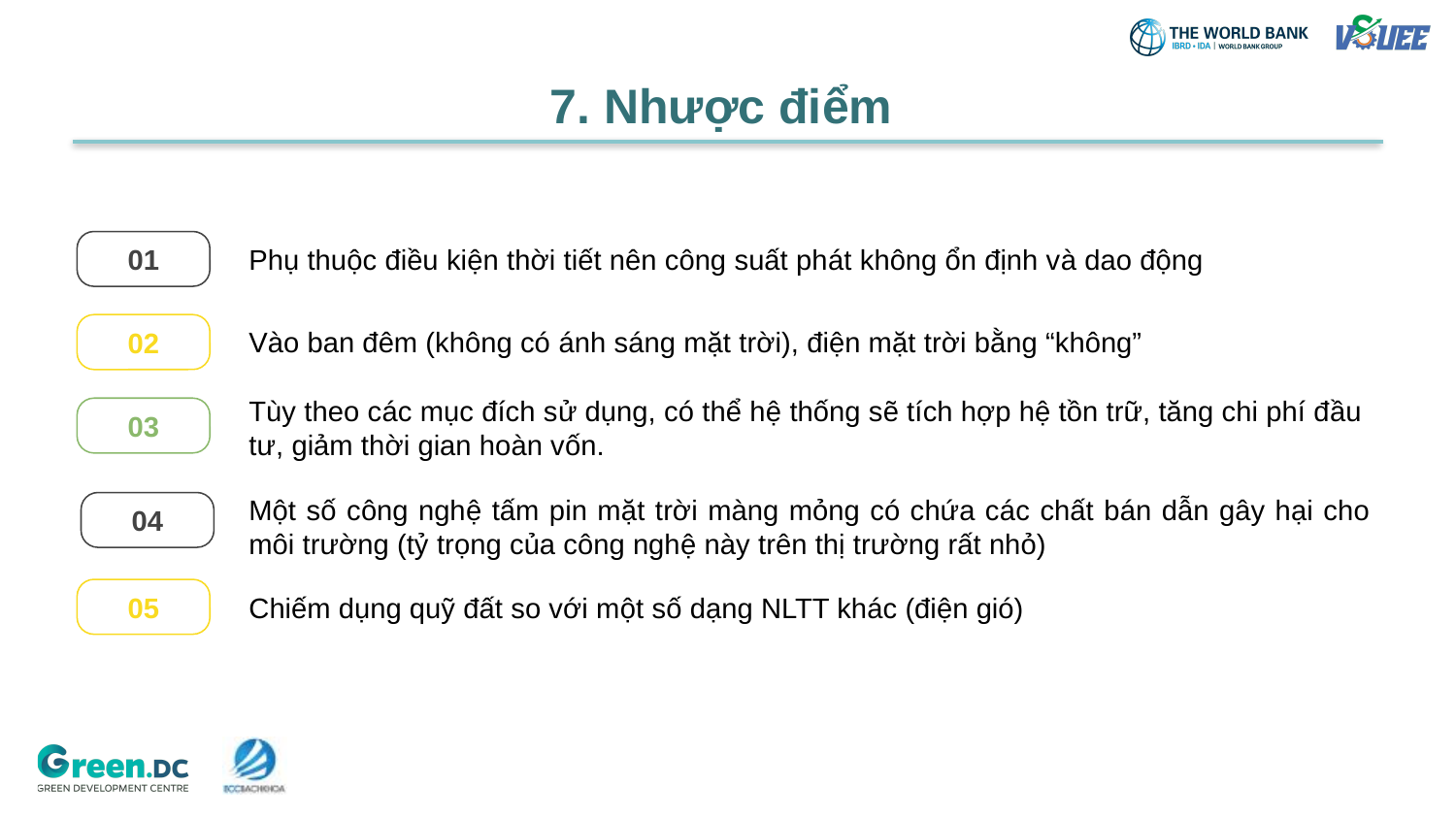

7. Nhược điểm
01
Phụ thuộc điều kiện thời tiết nên công suất phát không ổn định và dao động
02
Vào ban đêm (không có ánh sáng mặt trời), điện mặt trời bằng “không”
03
Tùy theo các mục đích sử dụng, có thể hệ thống sẽ tích hợp hệ tồn trữ, tăng chi phí đầu tư, giảm thời gian hoàn vốn.
04
Một số công nghệ tấm pin mặt trời màng mỏng có chứa các chất bán dẫn gây hại cho môi trường (tỷ trọng của công nghệ này trên thị trường rất nhỏ)
05
Chiếm dụng quỹ đất so với một số dạng NLTT khác (điện gió)